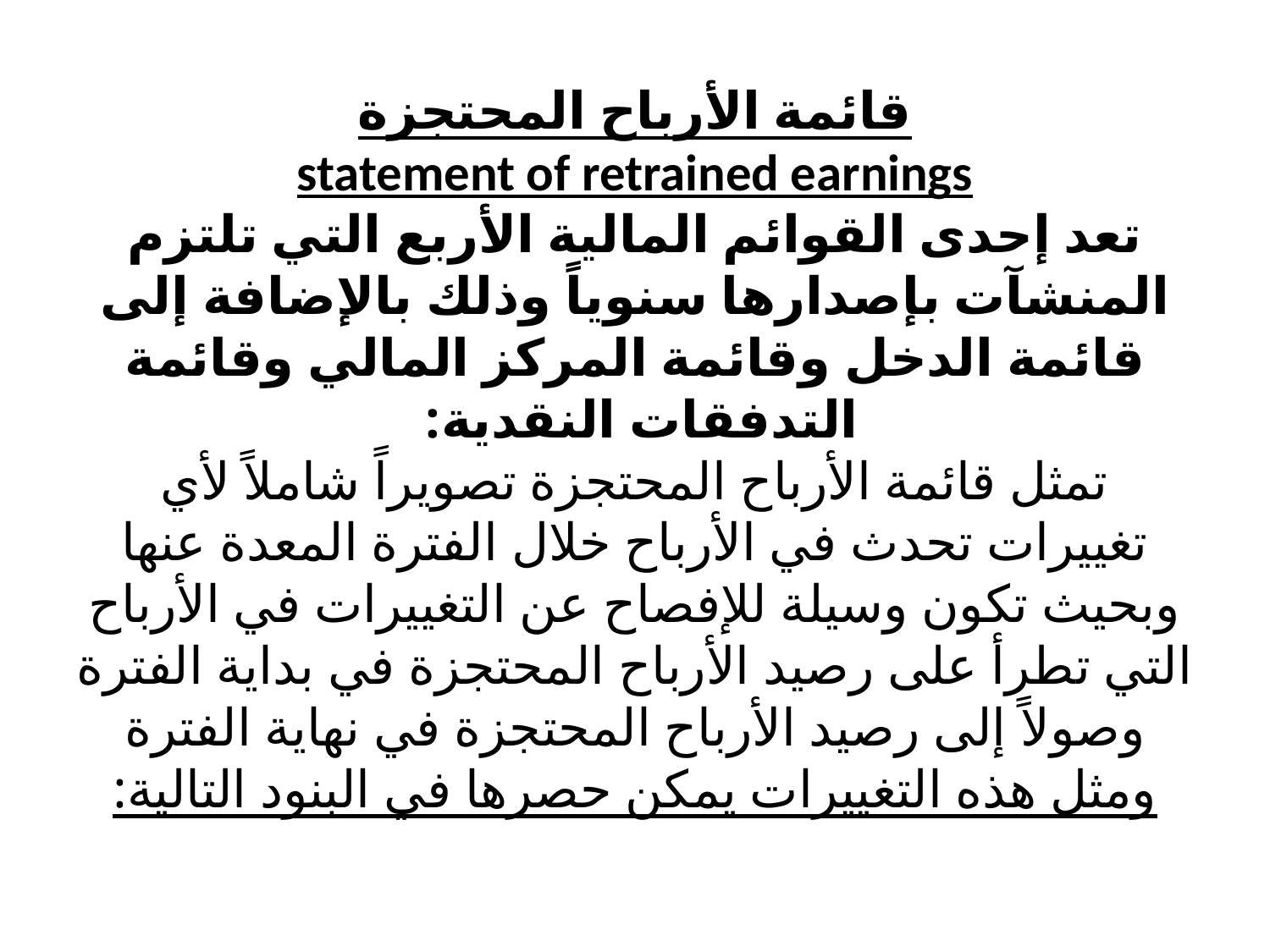

# قائمة الأرباح المحتجزة statement of retrained earnings تعد إحدى القوائم المالية الأربع التي تلتزم المنشآت بإصدارها سنوياً وذلك بالإضافة إلى قائمة الدخل وقائمة المركز المالي وقائمة التدفقات النقدية: تمثل قائمة الأرباح المحتجزة تصويراً شاملاً لأي تغييرات تحدث في الأرباح خلال الفترة المعدة عنها وبحيث تكون وسيلة للإفصاح عن التغييرات في الأرباح التي تطرأ على رصيد الأرباح المحتجزة في بداية الفترة وصولاً إلى رصيد الأرباح المحتجزة في نهاية الفترة ومثل هذه التغييرات يمكن حصرها في البنود التالية: